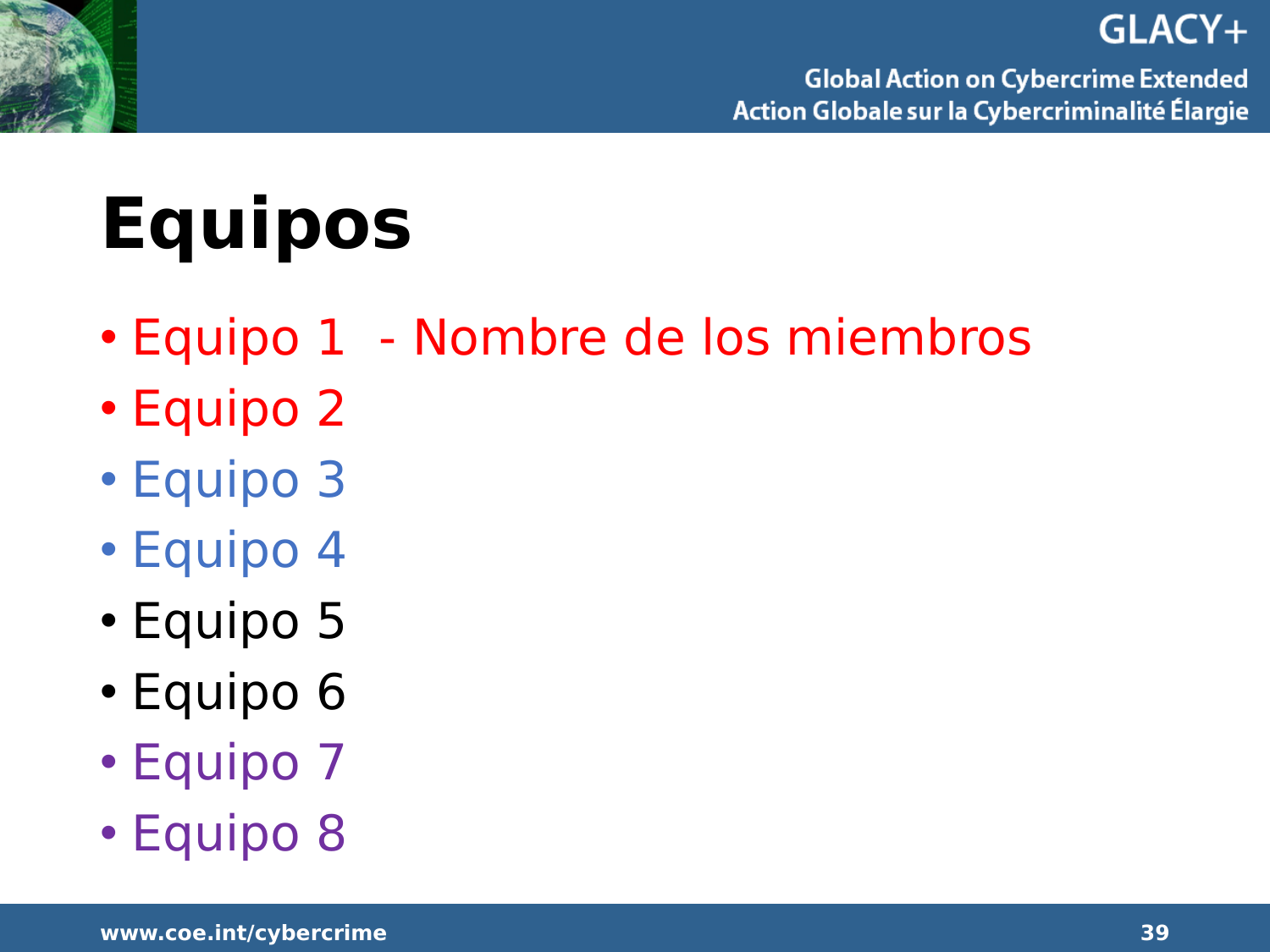

# Equipos
Equipo 1  - Nombre de los miembros
Equipo 2
Equipo 3
Equipo 4
Equipo 5
Equipo 6
Equipo 7
Equipo 8

www.coe.int/cybercrime
39